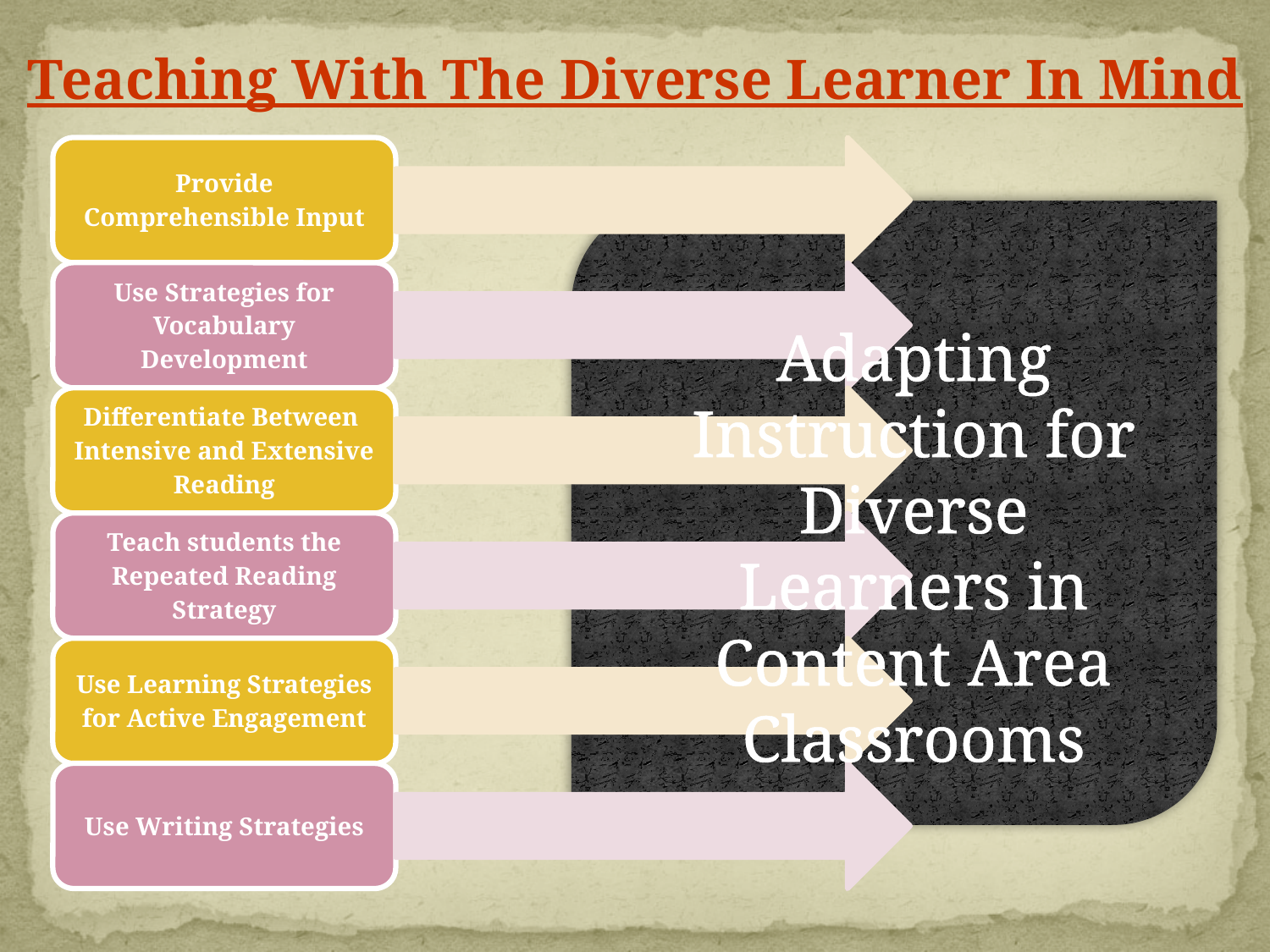

# Teaching With The Diverse Learner In Mind
Provide Comprehensible Input
Use Strategies for Vocabulary Development
Differentiate Between  Intensive and Extensive Reading
Teach students the Repeated Reading Strategy
Use Learning Strategies for Active Engagement
Use Writing Strategies

Adapting Instruction for Diverse Learners in Content Area Classrooms